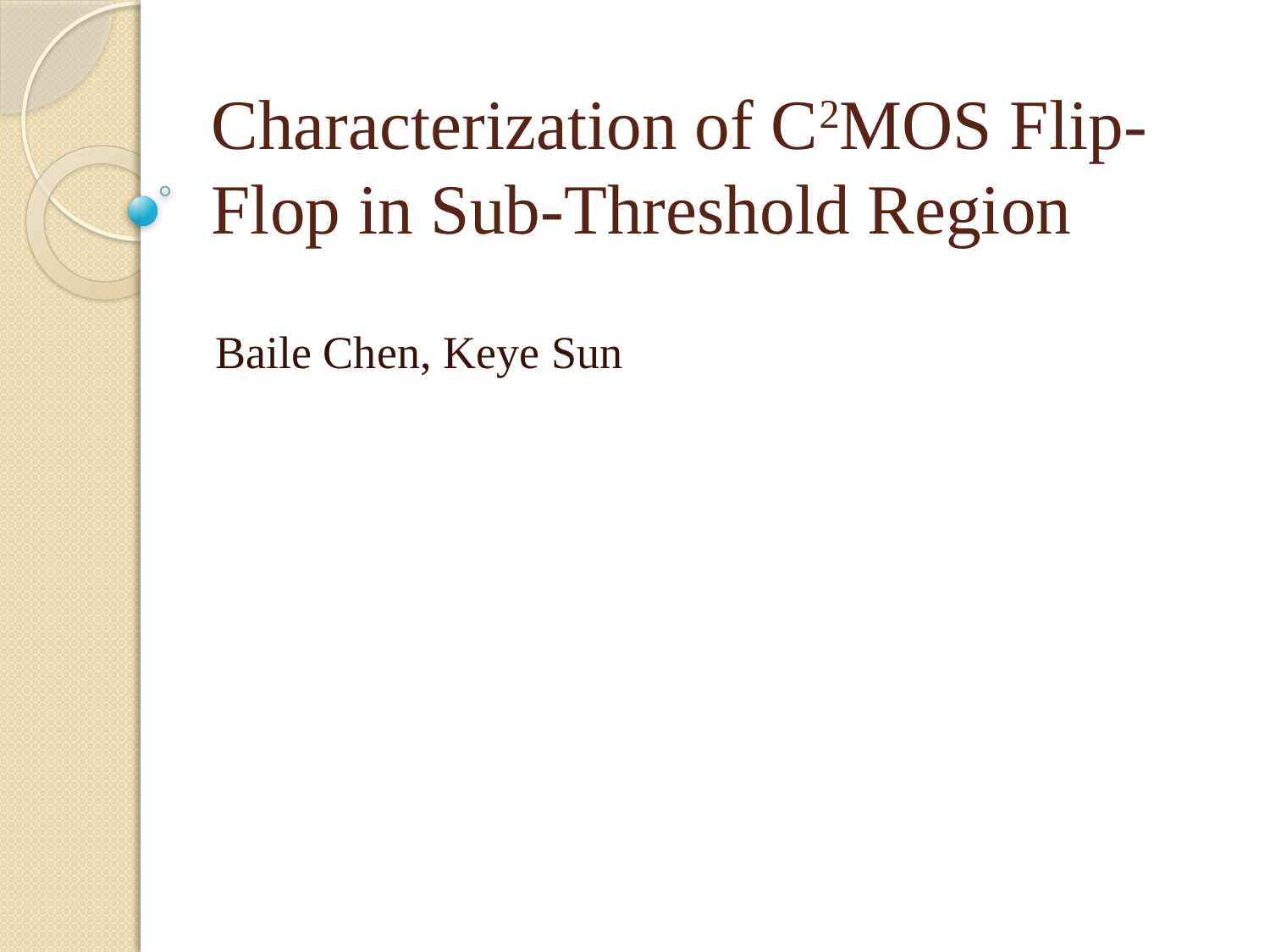

# Characterization of C2MOS Flip-Flop in Sub-Threshold Region

Baile Chen, Keye Sun